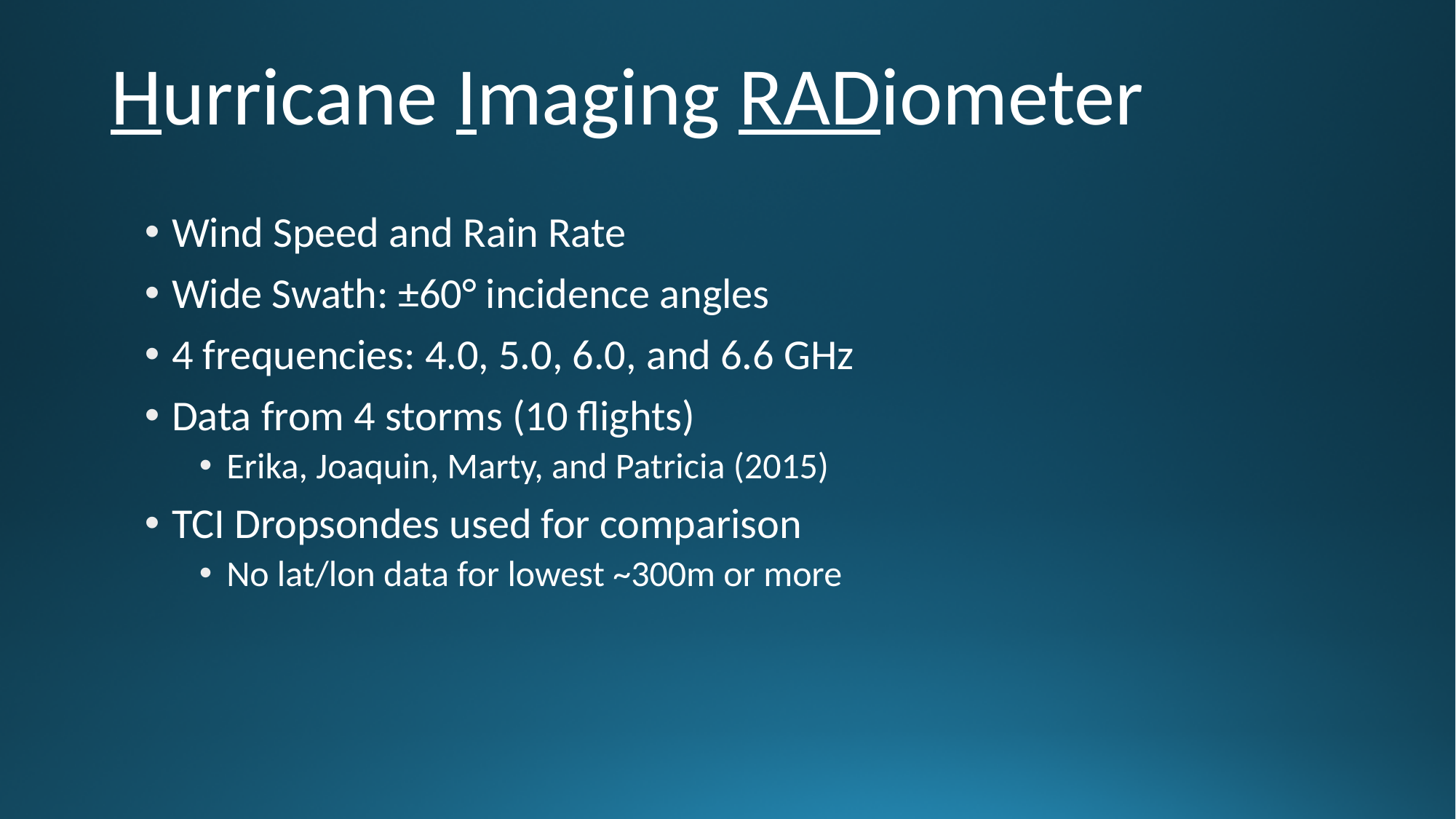

# Hurricane Imaging RADiometer
Wind Speed and Rain Rate
Wide Swath: ±60° incidence angles
4 frequencies: 4.0, 5.0, 6.0, and 6.6 GHz
Data from 4 storms (10 flights)
Erika, Joaquin, Marty, and Patricia (2015)
TCI Dropsondes used for comparison
No lat/lon data for lowest ~300m or more